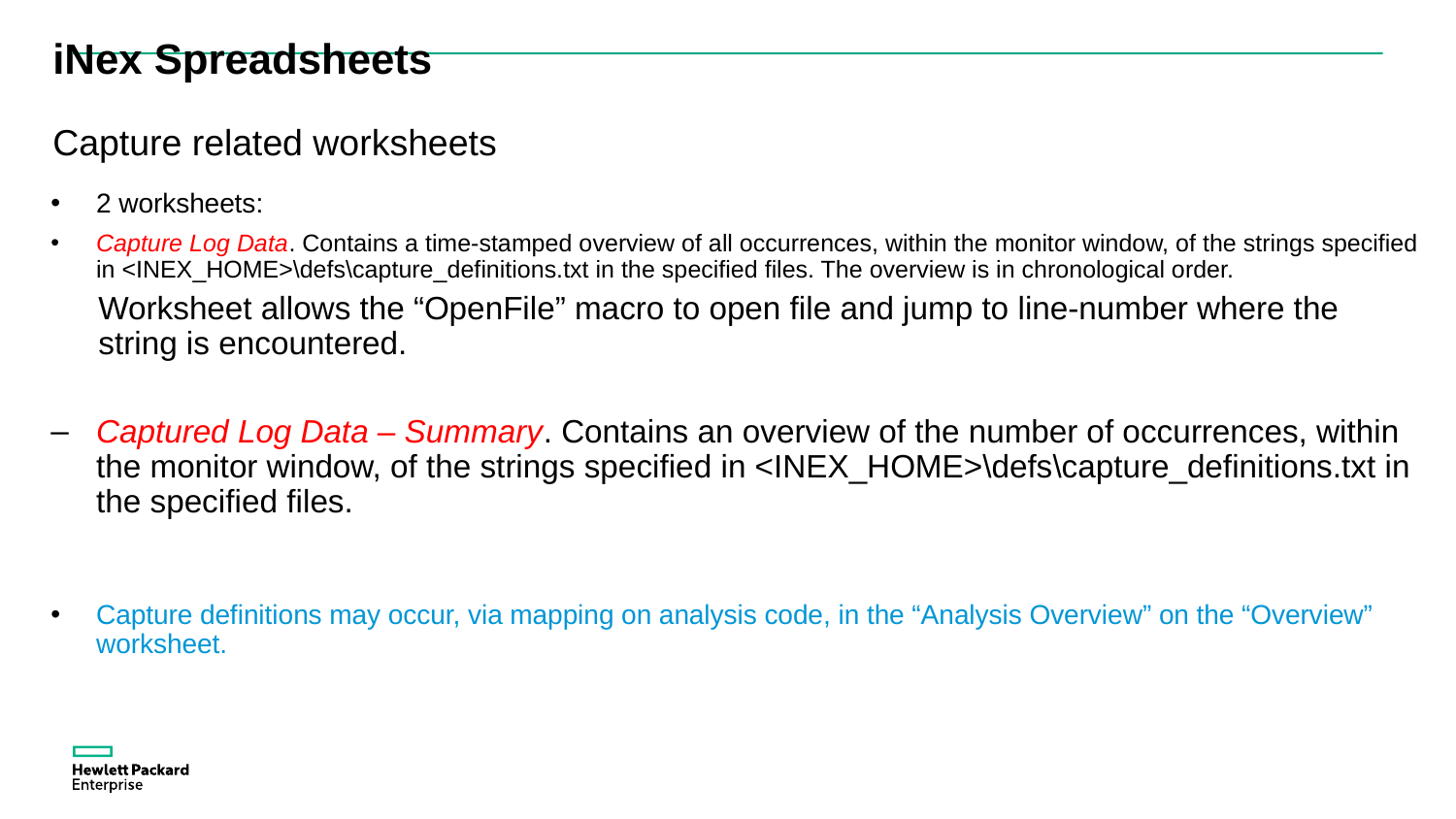

# iNex Spreadsheets
Capture related worksheets
2 worksheets:
Capture Log Data. Contains a time-stamped overview of all occurrences, within the monitor window, of the strings specified in <INEX_HOME>\defs\capture_definitions.txt in the specified files. The overview is in chronological order.
Worksheet allows the “OpenFile” macro to open file and jump to line-number where the string is encountered.

Captured Log Data – Summary. Contains an overview of the number of occurrences, within the monitor window, of the strings specified in <INEX_HOME>\defs\capture_definitions.txt in the specified files.

Capture definitions may occur, via mapping on analysis code, in the “Analysis Overview” on the “Overview” worksheet.